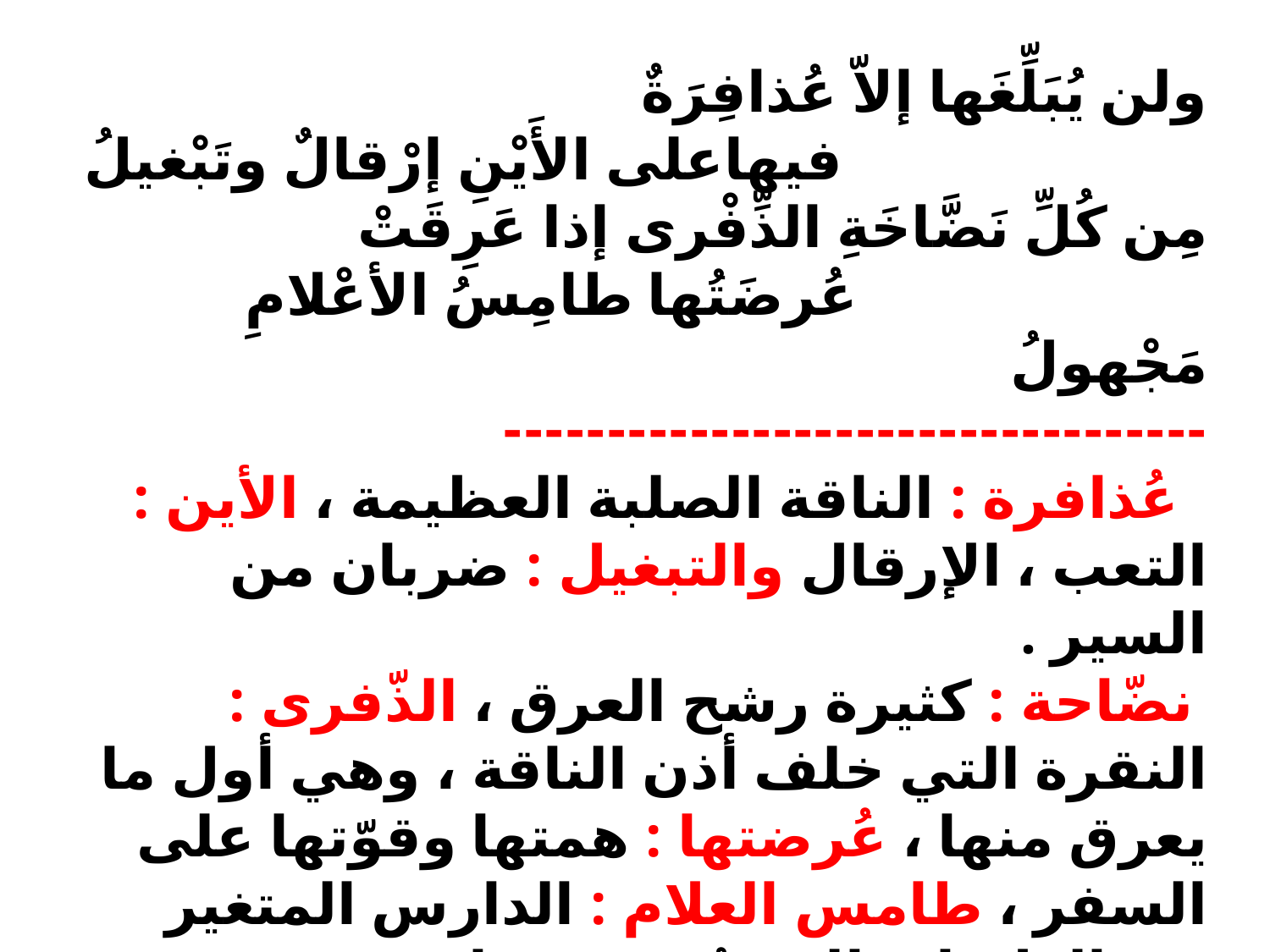

ولن يُبَلِّغَها إلاّ عُذافِرَةٌ 
                         فيهاعلى الأَيْنِ إرْقالٌ وتَبْغيلُ
مِن كُلِّ نَضَّاخَةِ الذِّفْرى إذا عَرِقَتْ 
                        عُرضَتُها طامِسُ الأعْلامِ مَجْهولُ
----------------------------------
  عُذافرة : الناقة الصلبة العظيمة ، الأين : التعب ، الإرقال والتبغيل : ضربان من السير .
 نضّاحة : كثيرة رشح العرق ، الذّفرى : النقرة التي خلف أذن الناقة ، وهي أول ما يعرق منها ، عُرضتها : همتها وقوّتها على السفر ، طامس العلام : الدارس المتغير من العلامات التي يُهتدى بها .